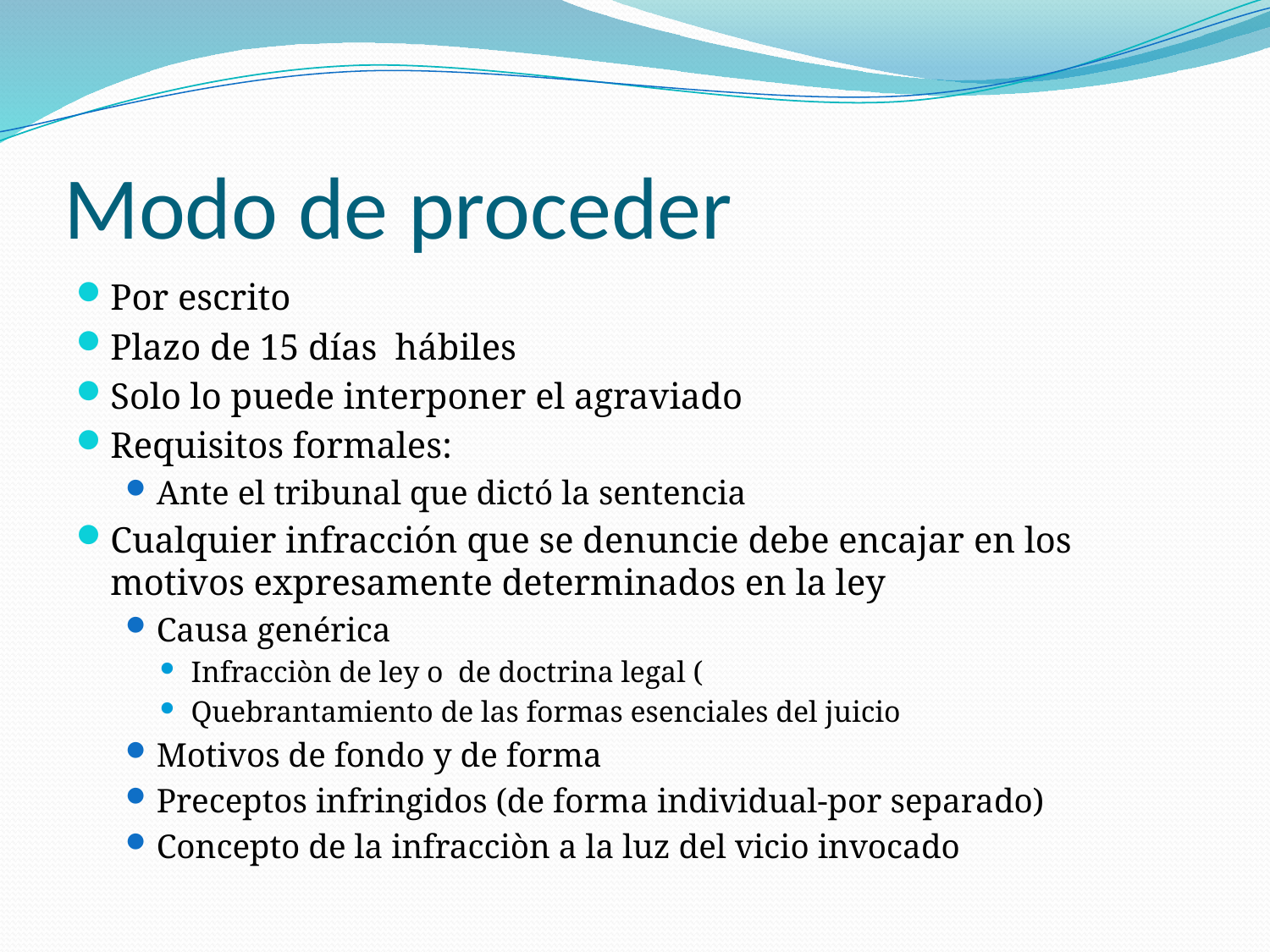

# Modo de proceder
Por escrito
Plazo de 15 días  hábiles
Solo lo puede interponer el agraviado
Requisitos formales:
Ante el tribunal que dictó la sentencia
Cualquier infracción que se denuncie debe encajar en los motivos expresamente determinados en la ley
Causa genérica
Infracciòn de ley o  de doctrina legal (
Quebrantamiento de las formas esenciales del juicio
Motivos de fondo y de forma
Preceptos infringidos (de forma individual-por separado)
Concepto de la infracciòn a la luz del vicio invocado